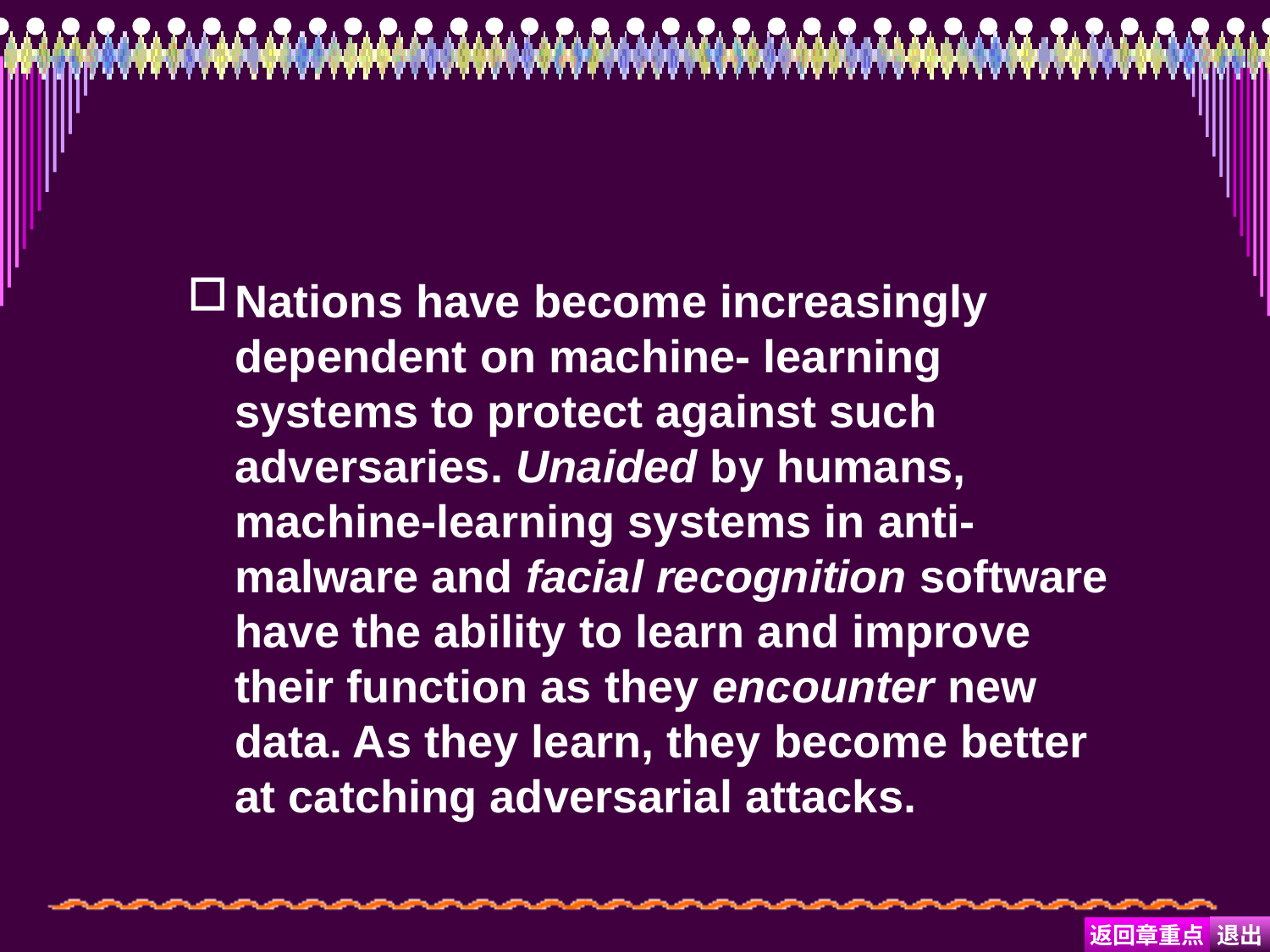

#
Nations have become increasingly dependent on machine- learning systems to protect against such adversaries. Unaided by humans, machine-learning systems in anti-malware and facial recognition software have the ability to learn and improve their function as they encounter new data. As they learn, they become better at catching adversarial attacks.